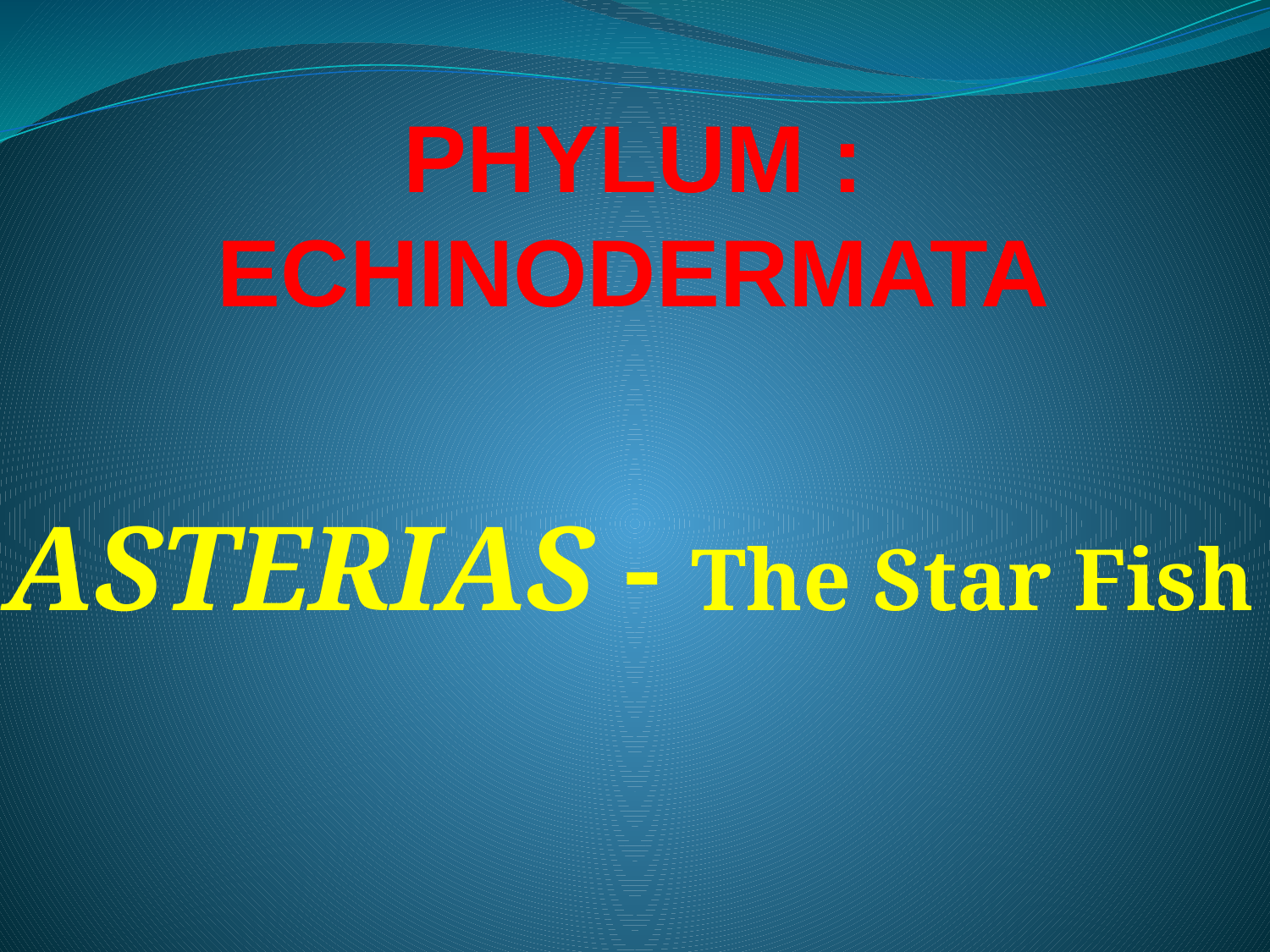

# PHYLUM : ECHINODERMATA
ASTERIAS - The Star Fish